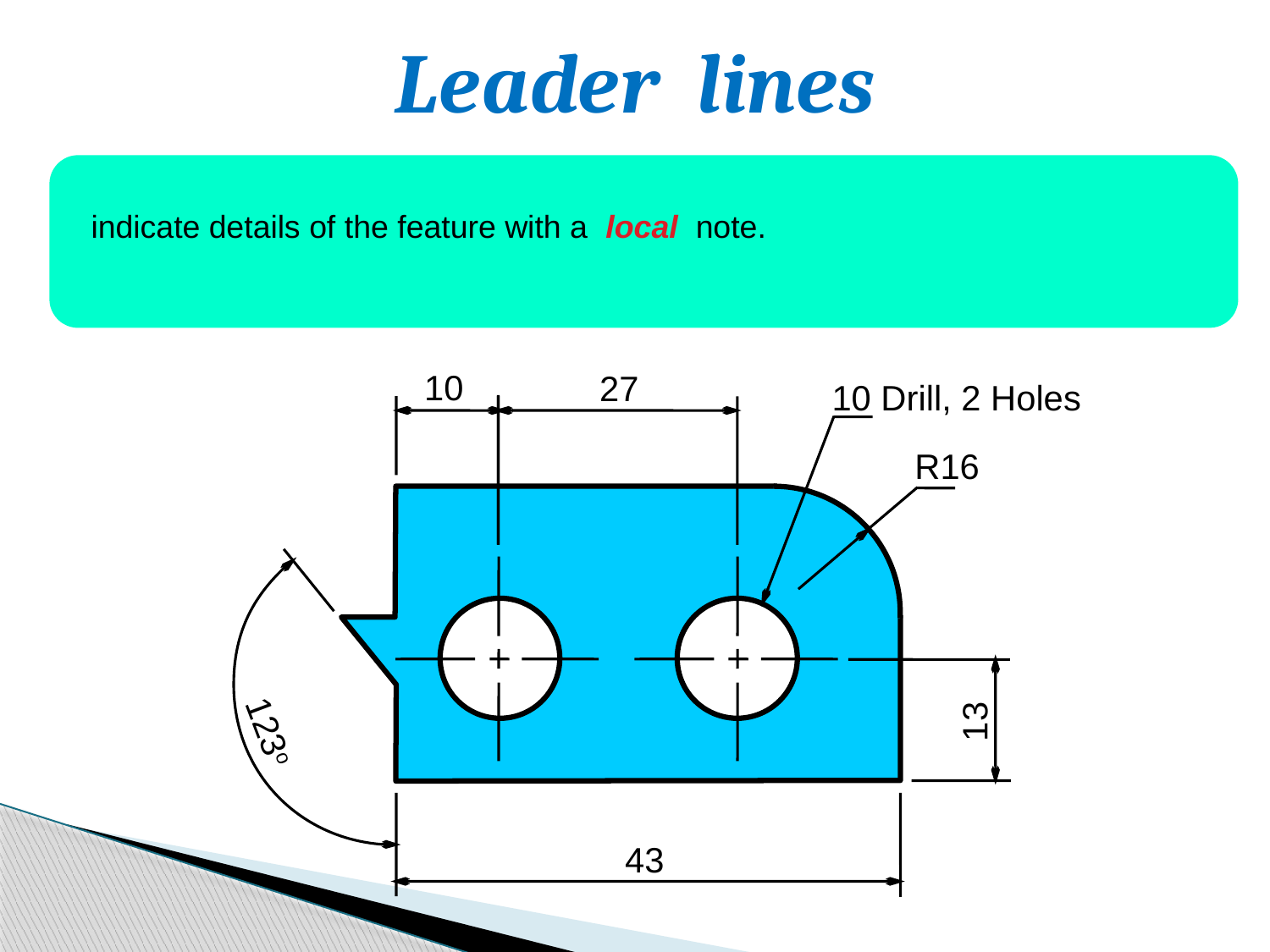

Leader  lines

indicate details of the feature with a  local  note.
10
27
10 Drill, 2 Holes

R16

13
123o

43